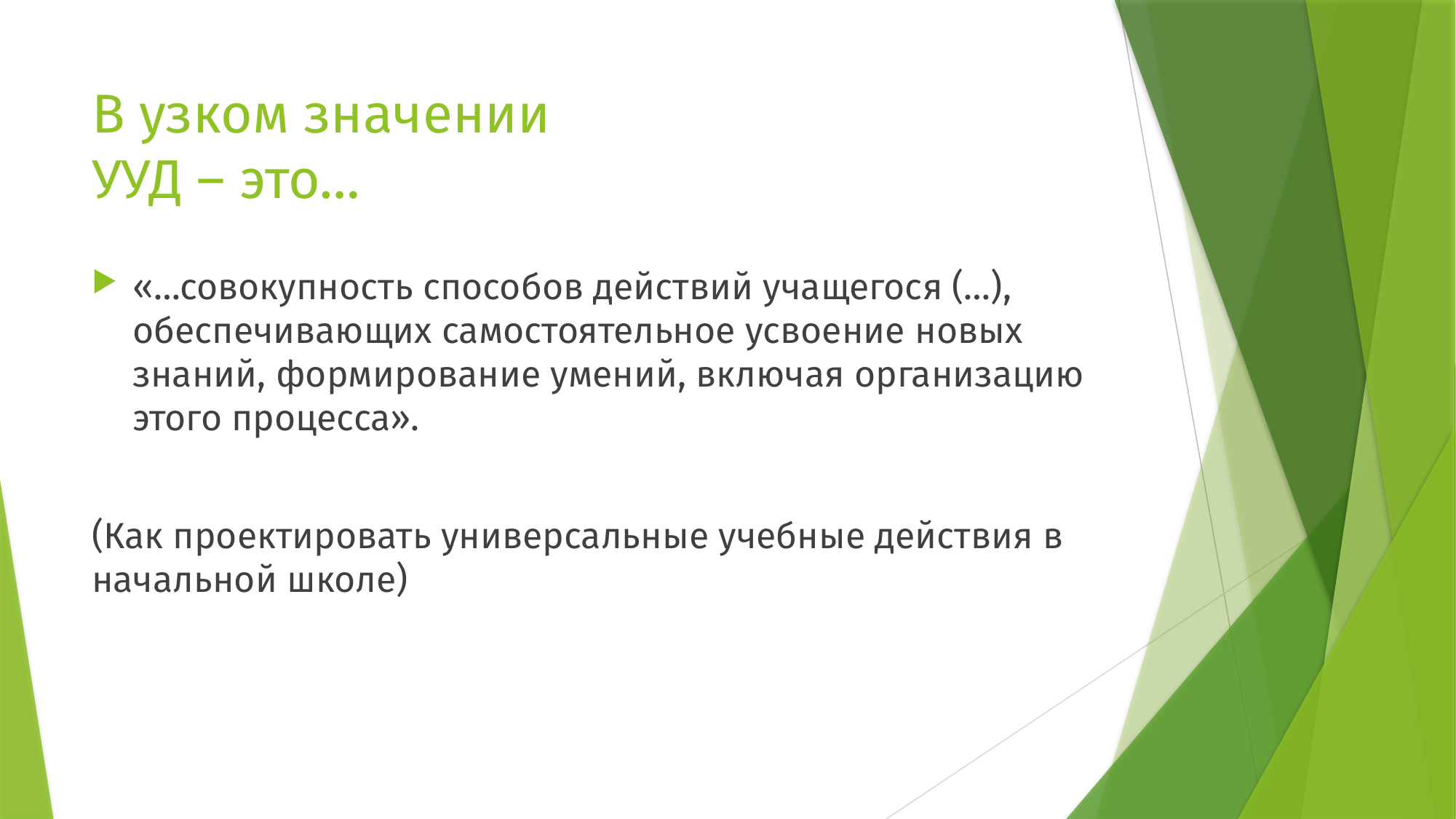

# В узком значении УУД – это…
«…совокупность способов действий учащегося (…), обеспечивающих самостоятельное усвоение новых знаний, формирование умений, включая организацию этого процесса».

(Как проектировать универсальные учебные действия в начальной школе)